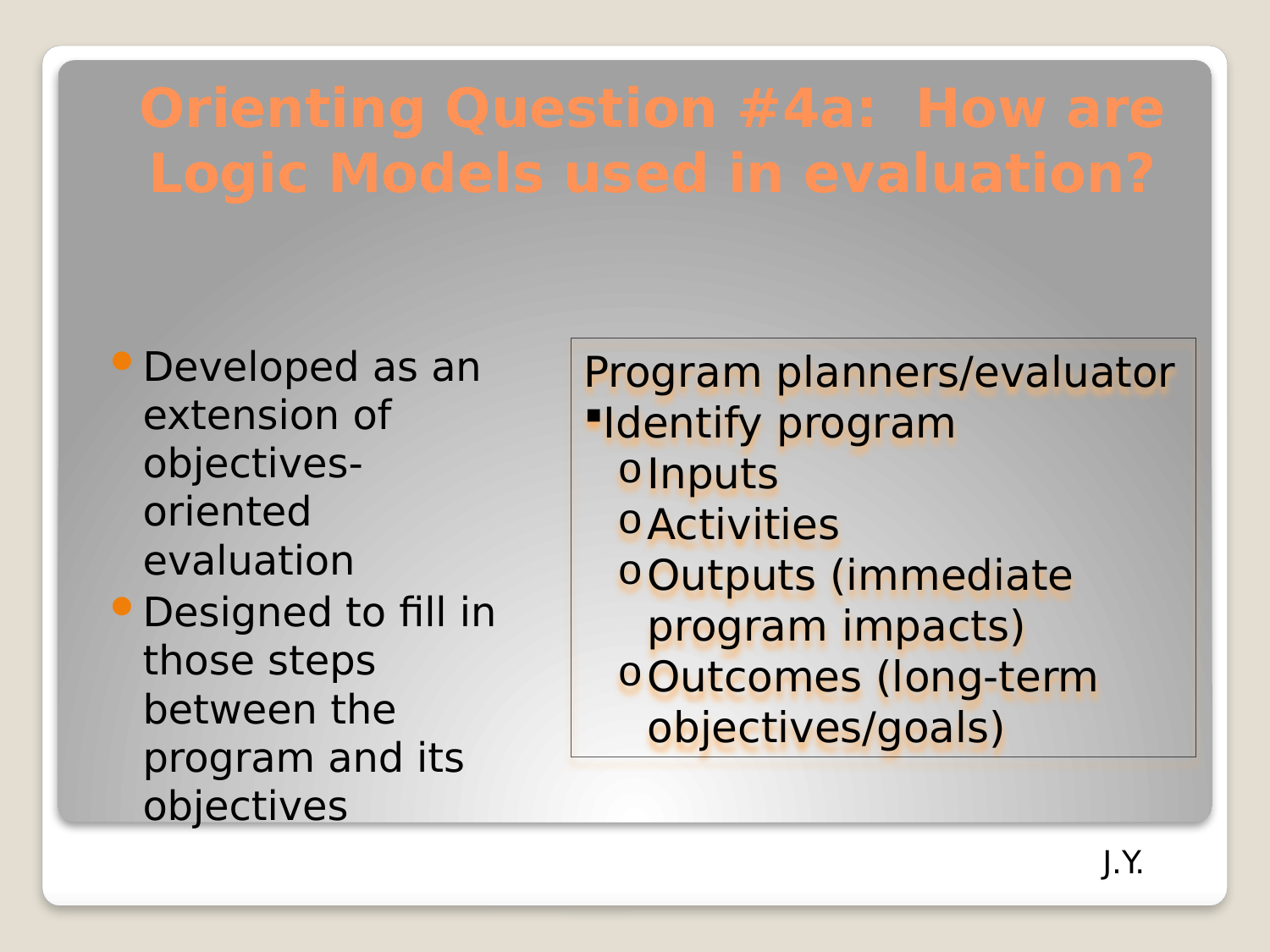

# Orienting Question #4a:  How are Logic Models used in evaluation?
Developed as an extension of objectives-oriented evaluation
Designed to fill in those steps between the program and its objectives
Program planners/evaluator
Identify program
Inputs
Activities
Outputs (immediate program impacts)
Outcomes (long-term objectives/goals)
J.Y.